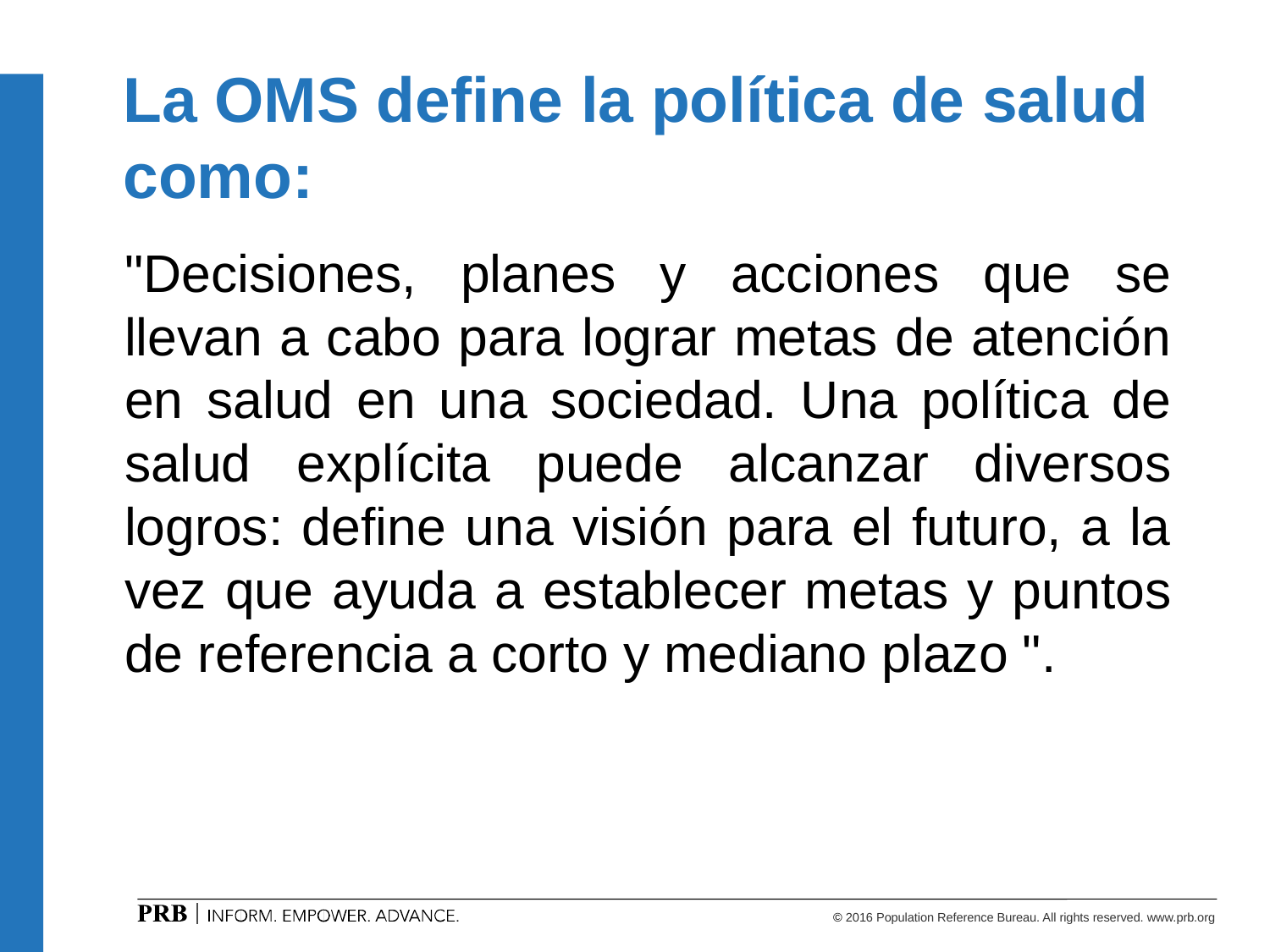

# La OMS define la política de salud como:
"Decisiones, planes y acciones que se llevan a cabo para lograr metas de atención en salud en una sociedad. Una política de salud explícita puede alcanzar diversos logros: define una visión para el futuro, a la vez que ayuda a establecer metas y puntos de referencia a corto y mediano plazo ".